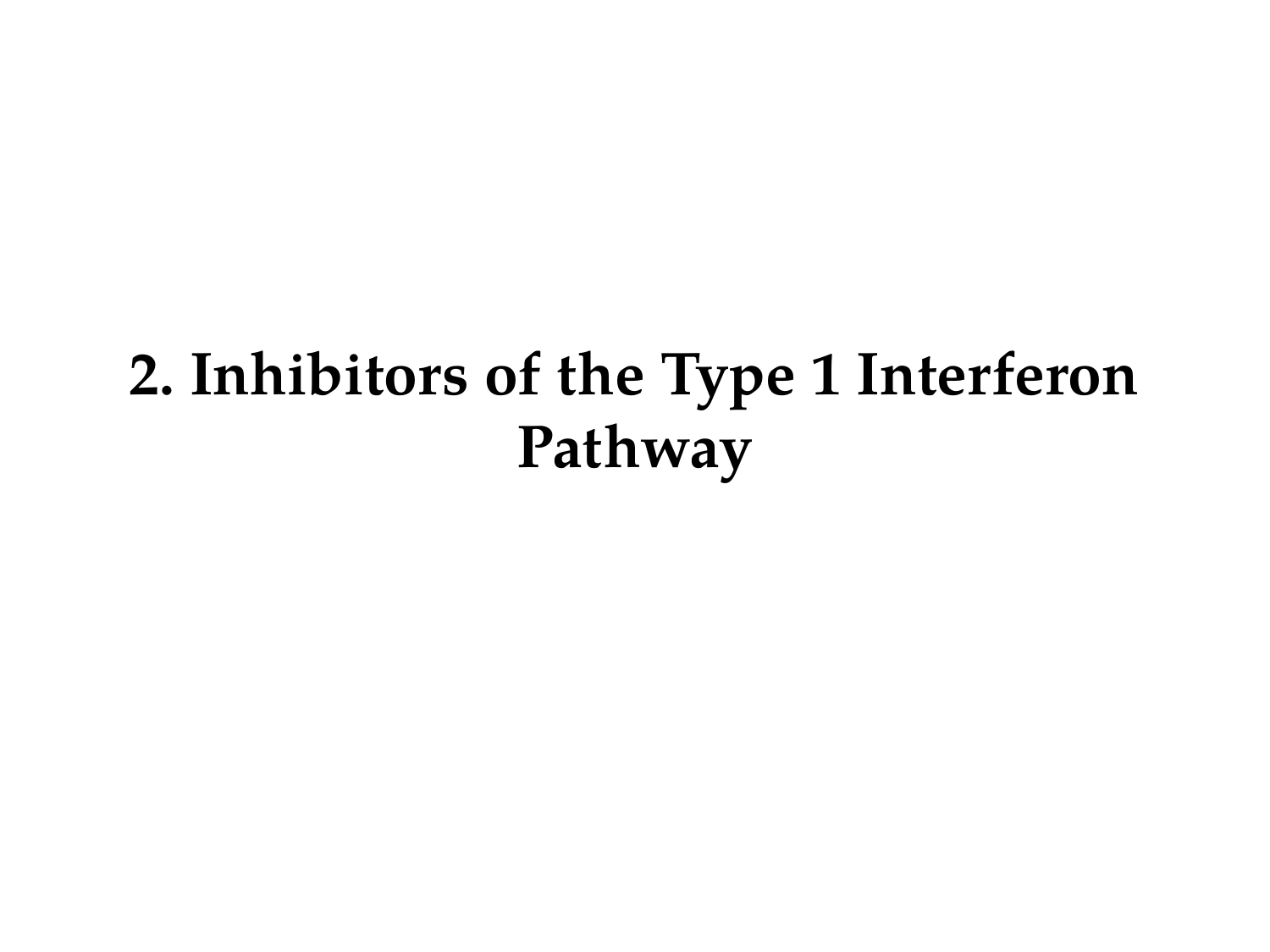

# 2. Inhibitors of the Type 1 Interferon Pathway